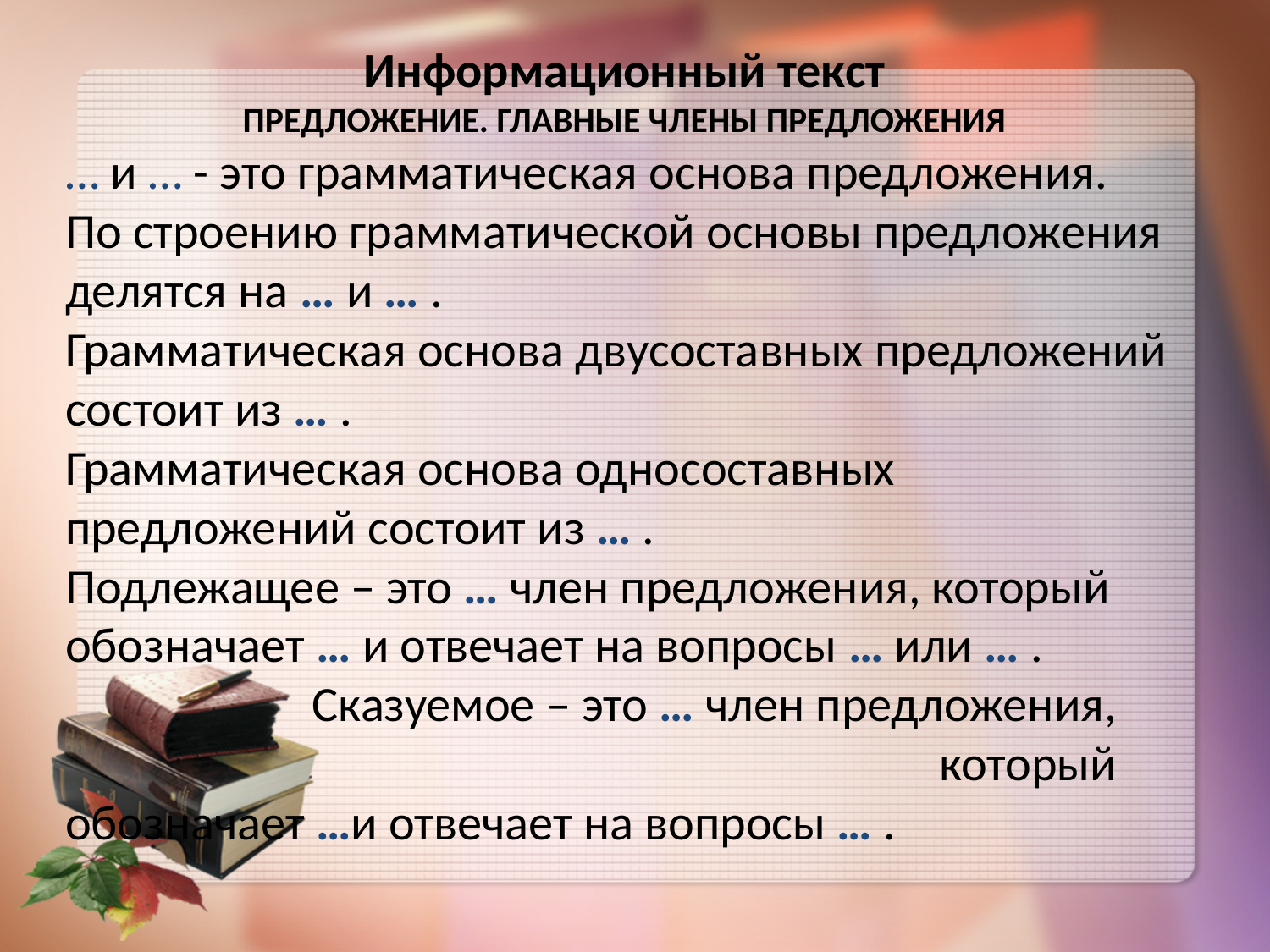

Информационный текст
ПРЕДЛОЖЕНИЕ. ГЛАВНЫЕ ЧЛЕНЫ ПРЕДЛОЖЕНИЯ
… и … - это грамматическая основа предложения.
По строению грамматической основы предложения делятся на … и … .
Грамматическая основа двусоставных предложений состоит из … .
Грамматическая основа односоставных предложений состоит из … .
Подлежащее – это … член предложения, который обозначает … и отвечает на вопросы … или … .
                      Сказуемое – это … член предложения,                                                                                    который обозначает …и отвечает на вопросы … .